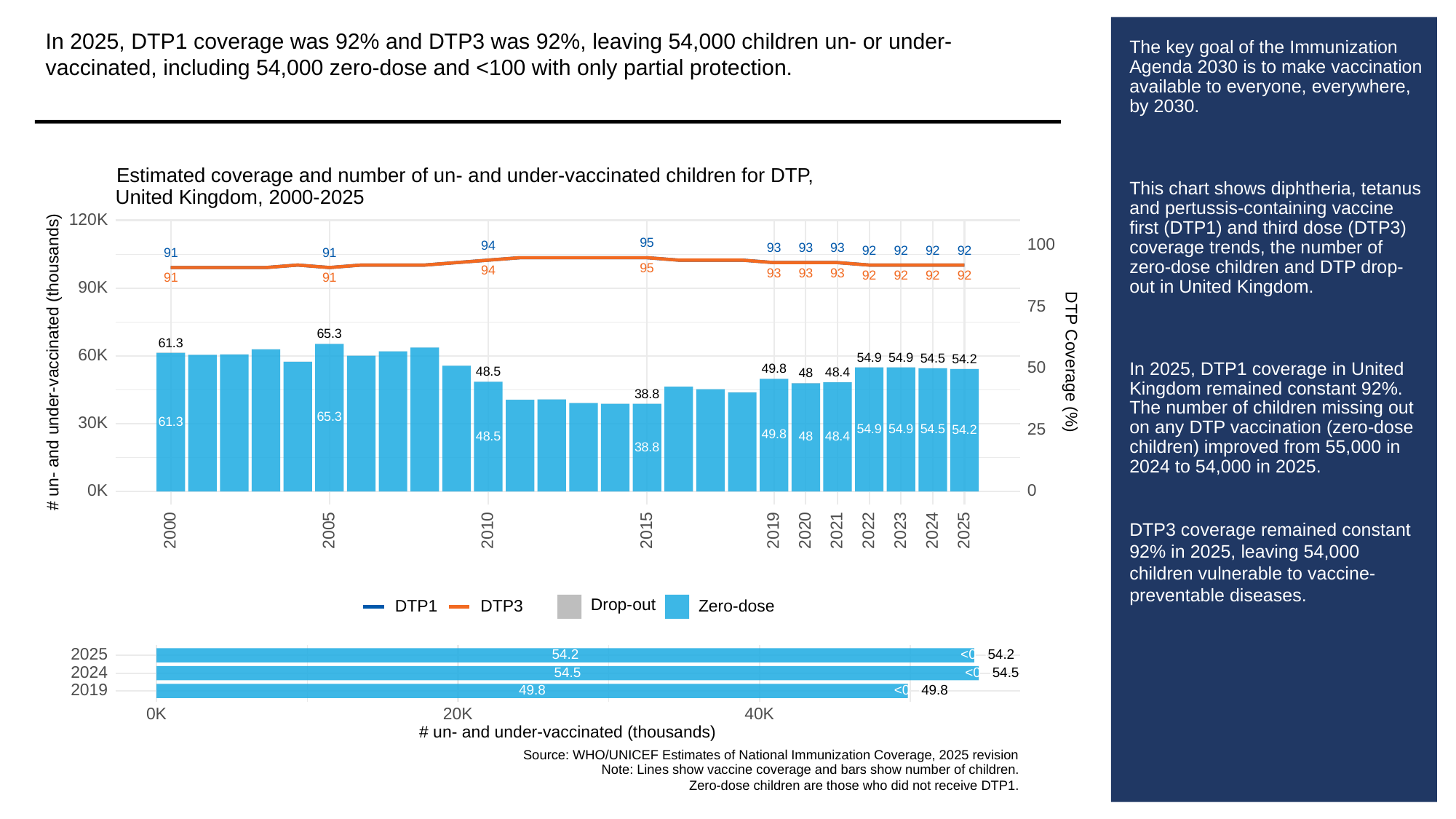

In 2025, DTP1 coverage was 92% and DTP3 was 92%, leaving 54,000 children un- or under-vaccinated, including 54,000 zero-dose and <100 with only partial protection.
# The key goal of the Immunization Agenda 2030 is to make vaccination available to everyone, everywhere, by 2030.

This chart shows diphtheria, tetanus and pertussis-containing vaccine first (DTP1) and third dose (DTP3) coverage trends, the number of zero-dose children and DTP drop-out in United Kingdom.

In 2025, DTP1 coverage in United Kingdom remained constant 92%. The number of children missing out on any DTP vaccination (zero-dose children) improved from 55,000 in 2024 to 54,000 in 2025.

DTP3 coverage remained constant 92% in 2025, leaving 54,000 children vulnerable to vaccine-preventable diseases.

Estimated coverage and number of un- and under-vaccinated children for DTP,
United Kingdom, 2000-2025
120K

95
100
94
93
93
93
92
92
92
92
91
91

95
94
93
93
93
92
92
92
92
91
91
90K

75

65.3
61.3

60K

54.9
54.9
54.5

# un- and under-vaccinated (thousands)
DTP Coverage (%)
54.2

50
49.8

48.5
48.4

48

38.8

65.3
61.3
30K

25
54.9
54.9
54.5
54.2
49.8
48.5
48.4
48
38.8

0K
0

2023
2000
2005
2010
2015
2019
2020
2021
2022
2024
2025

Drop-out
DTP3
Zero-dose
DTP1

2025
54.2
<0.5
54.2

2024
<0.5
54.5
54.5

2019
49.8
<0.5
49.8

0K
20K
40K
# un- and under-vaccinated (thousands)
Source: WHO/UNICEF Estimates of National Immunization Coverage, 2025 revision
Note: Lines show vaccine coverage and bars show number of children.
Zero-dose children are those who did not receive DTP1.